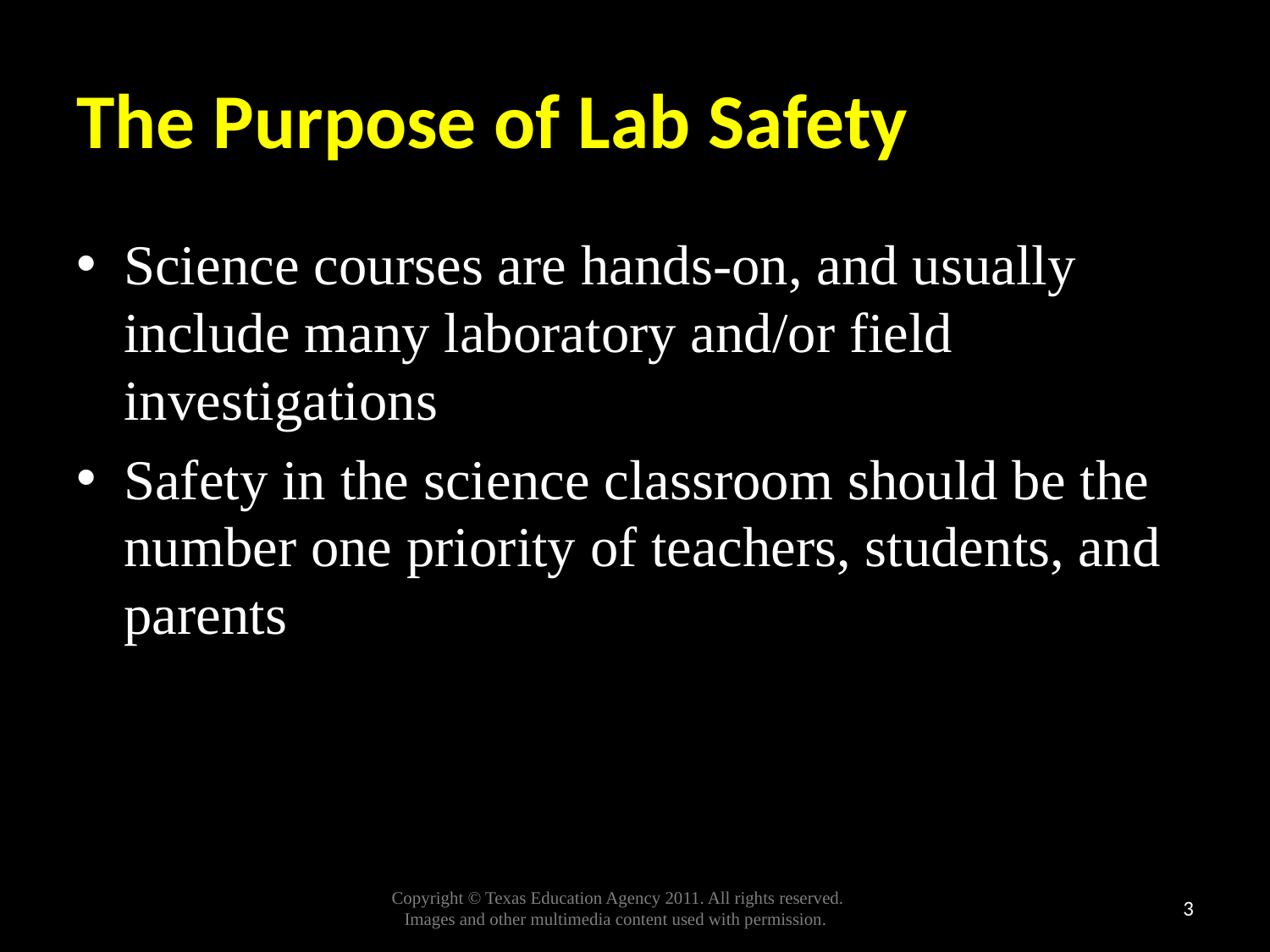

# The Purpose of Lab Safety
Science courses are hands-on, and usually include many laboratory and/or field investigations
Safety in the science classroom should be the number one priority of teachers, students, and parents

3